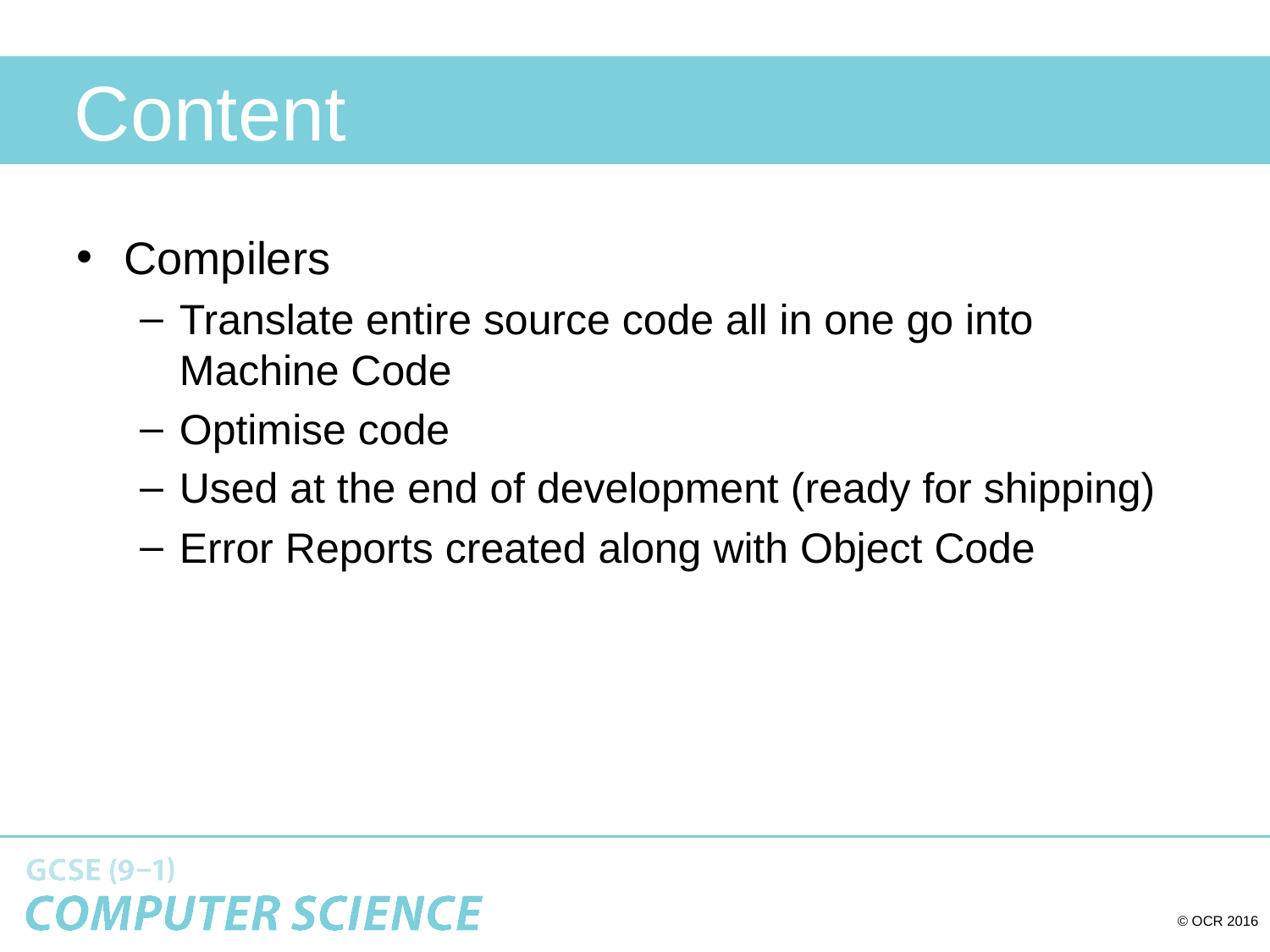

# Content
Compilers
Translate entire source code all in one go into Machine Code
Optimise code
Used at the end of development (ready for shipping)
Error Reports created along with Object Code